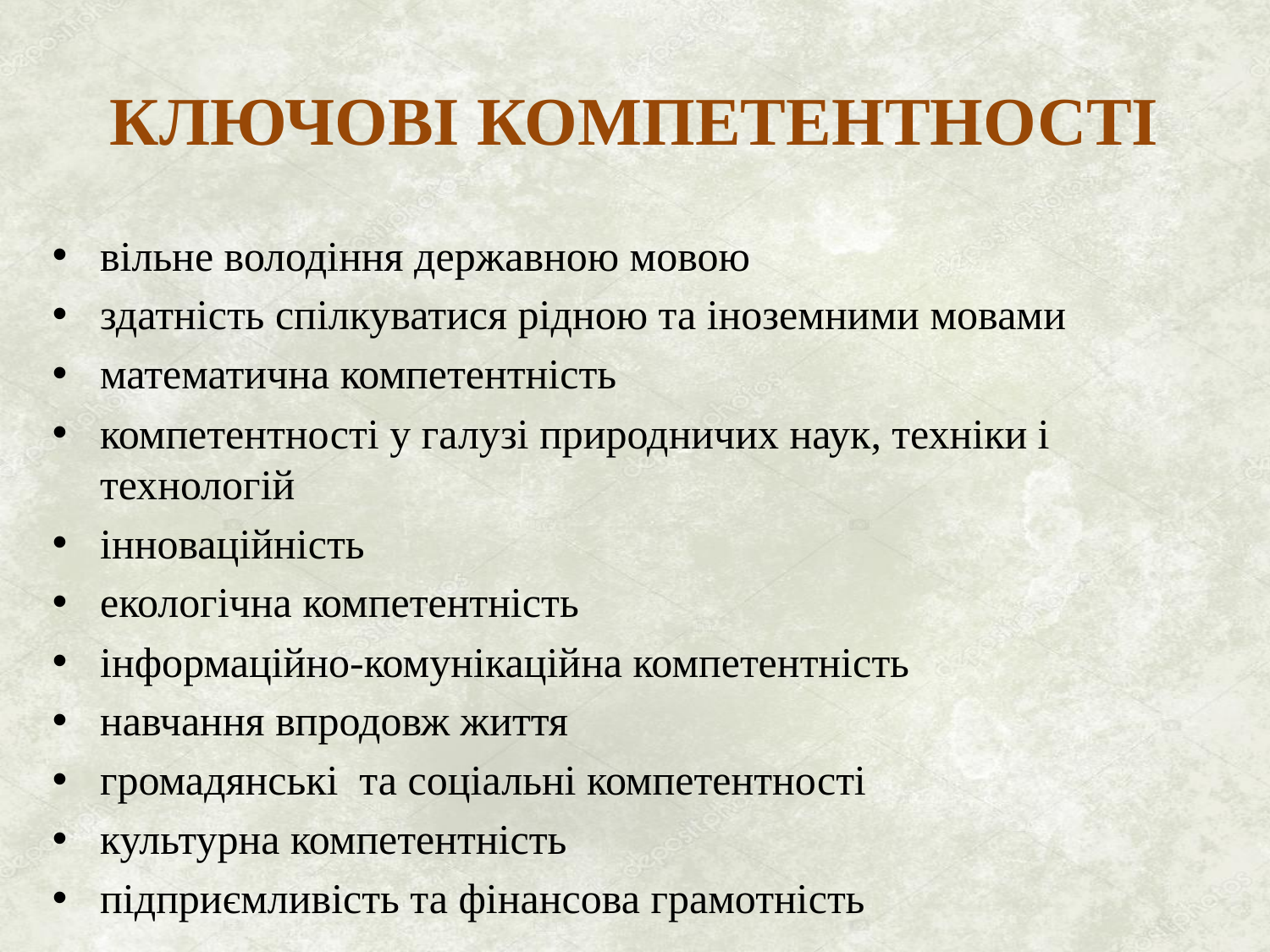

# КЛЮЧОВІ КОМПЕТЕНТНОСТІ
вільне володіння державною мовою
здатність спілкуватися рідною та іноземними мовами
математична компетентність
компетентності у галузі природничих наук, техніки і технологій
інноваційність
екологічна компетентність
інформаційно-комунікаційна компетентність
навчання впродовж життя
громадянські  та соціальні компетентності
культурна компетентність
підприємливість та фінансова грамотність